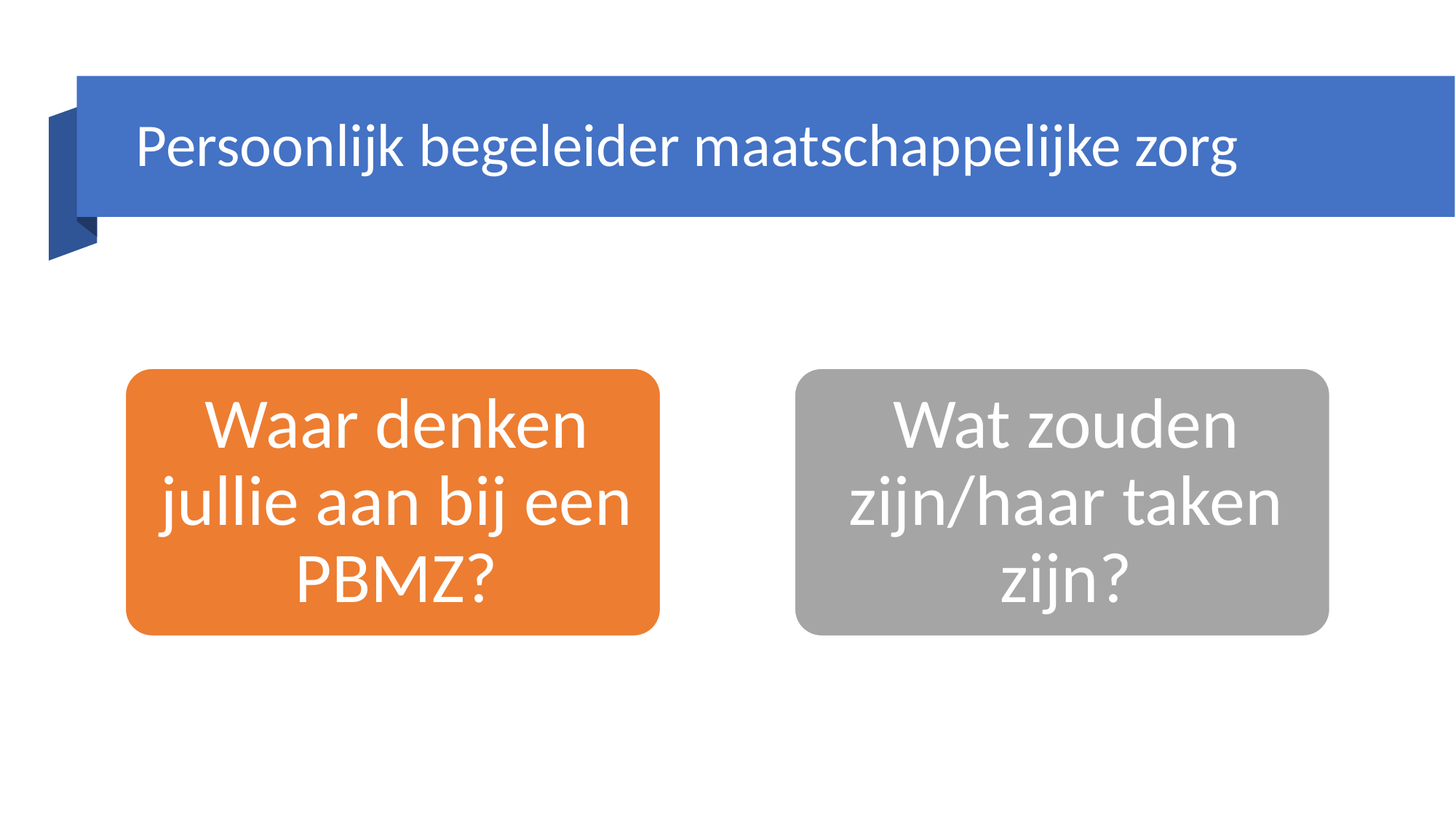

# Persoonlijk begeleider maatschappelijke zorg

Waar denken jullie aan bij een PBMZ?
Wat zouden zijn/haar taken zijn?